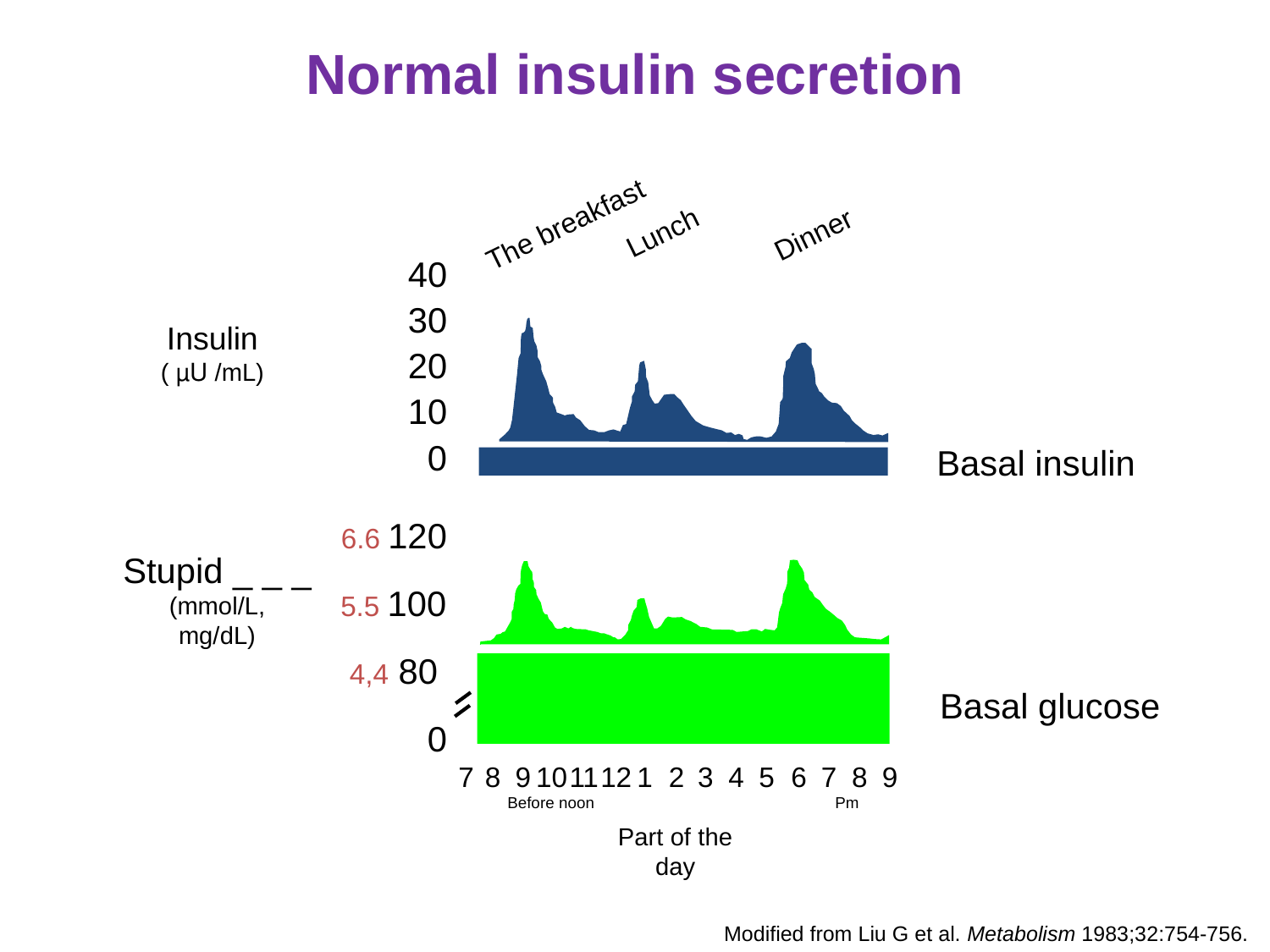

Normal insulin secretion
The breakfast
Lunch
Dinner
40
30
20
10
0

Insulin
( µU /mL)

Basal insulin

6.6 120

Stupid _ _ _
(mmol/L,
mg/dL)

5.5 100
 4,4 80

Basal glucose

0
7
8
9
10
11
12
1
2
3
4
5
6
7
8
9
Before noon
Pm
Part of the day
Modified from Liu G et al. Metabolism 1983;32:754-756.